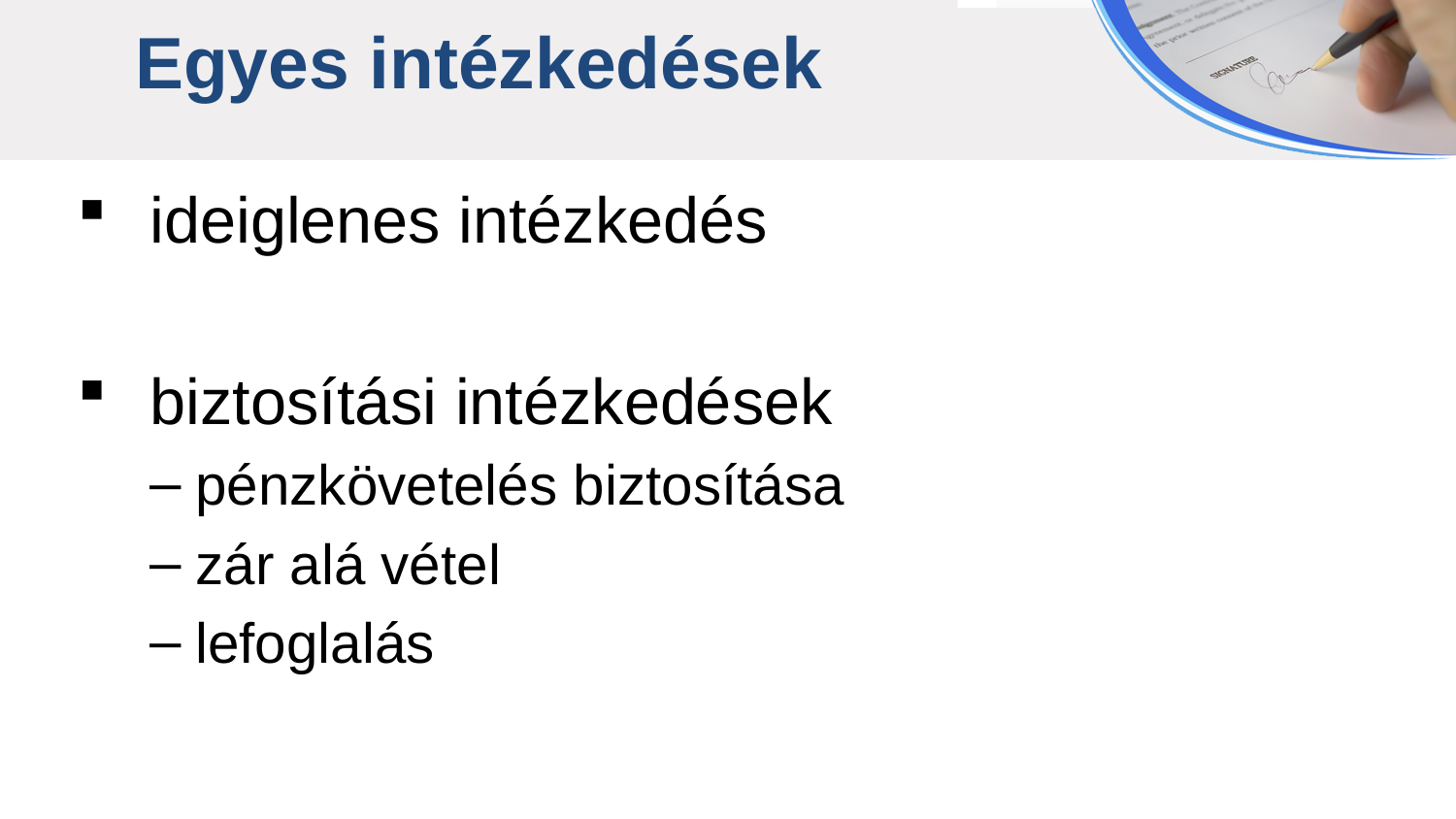

Egyes intézkedések

ideiglenes intézkedés

biztosítási intézkedések
pénzkövetelés biztosítása
zár alá vétel
lefoglalás